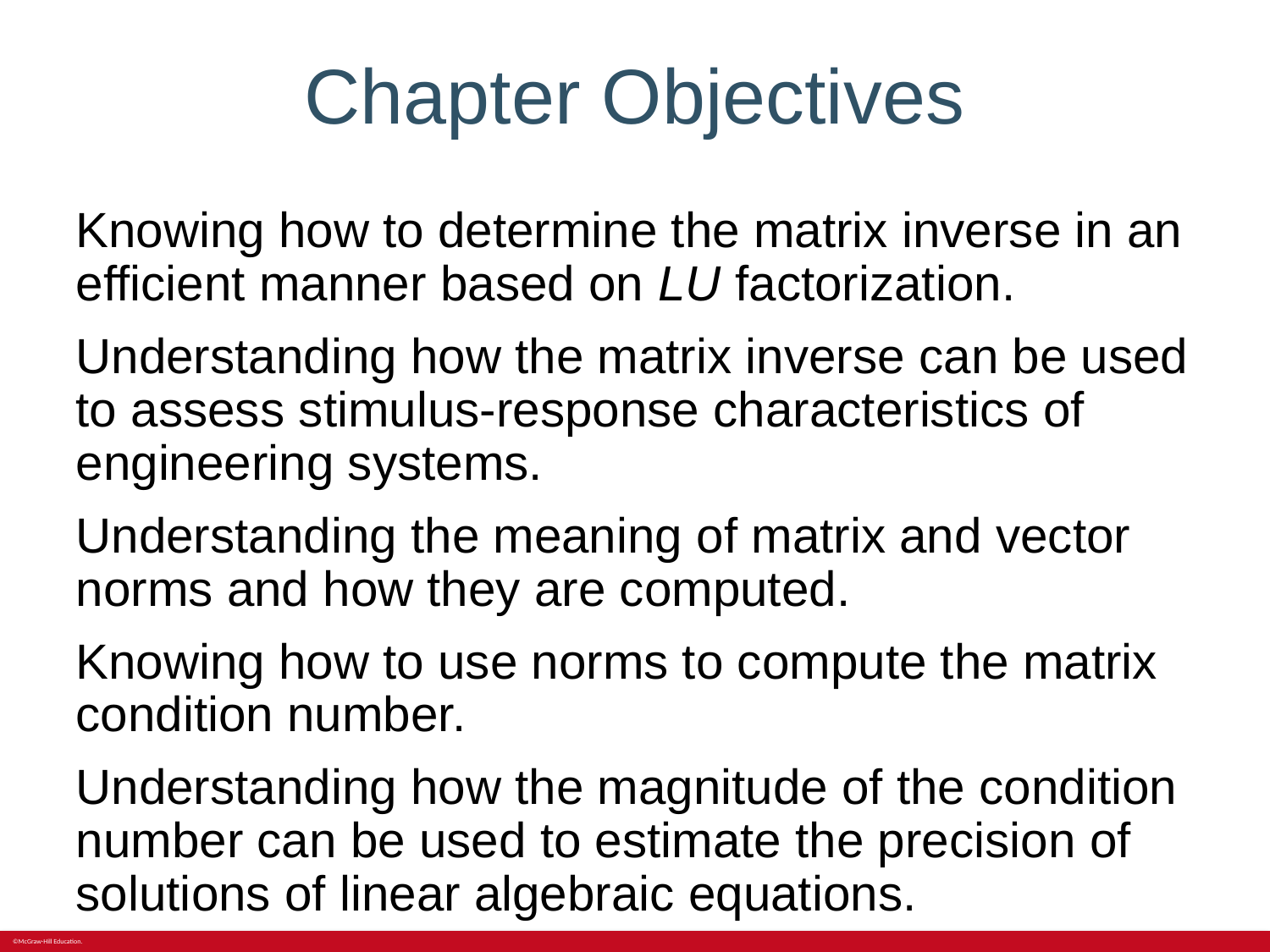

# Chapter Objectives
Knowing how to determine the matrix inverse in an efficient manner based on LU factorization.
Understanding how the matrix inverse can be used to assess stimulus-response characteristics of engineering systems.
Understanding the meaning of matrix and vector norms and how they are computed.
Knowing how to use norms to compute the matrix condition number.
Understanding how the magnitude of the condition number can be used to estimate the precision of solutions of linear algebraic equations.